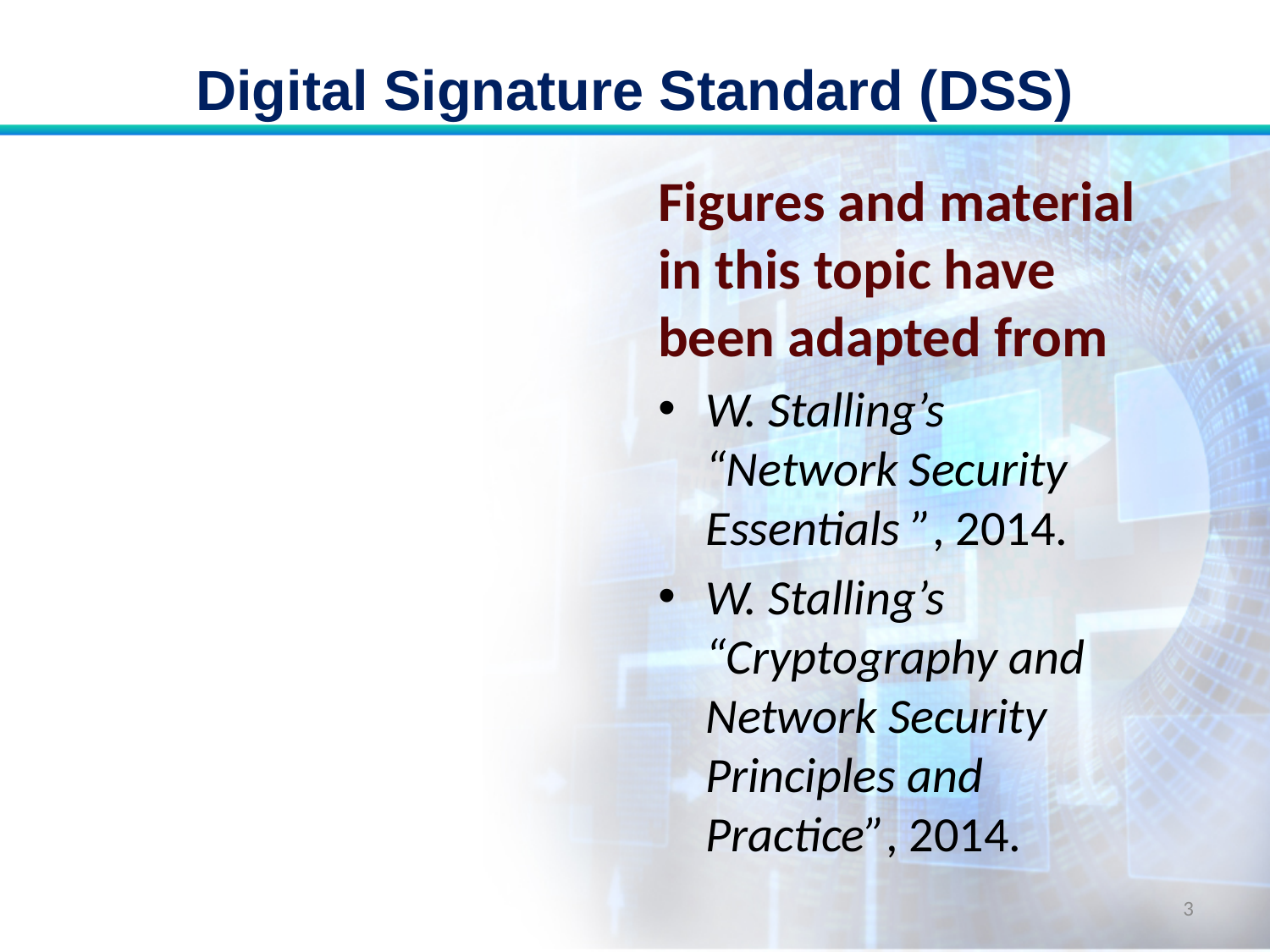

# Digital Signature Standard (DSS)
Figures and material in this topic have been adapted from
W. Stalling’s  “Network Security Essentials ”, 2014.
W. Stalling’s “Cryptography and Network Security Principles and Practice”, 2014.

3